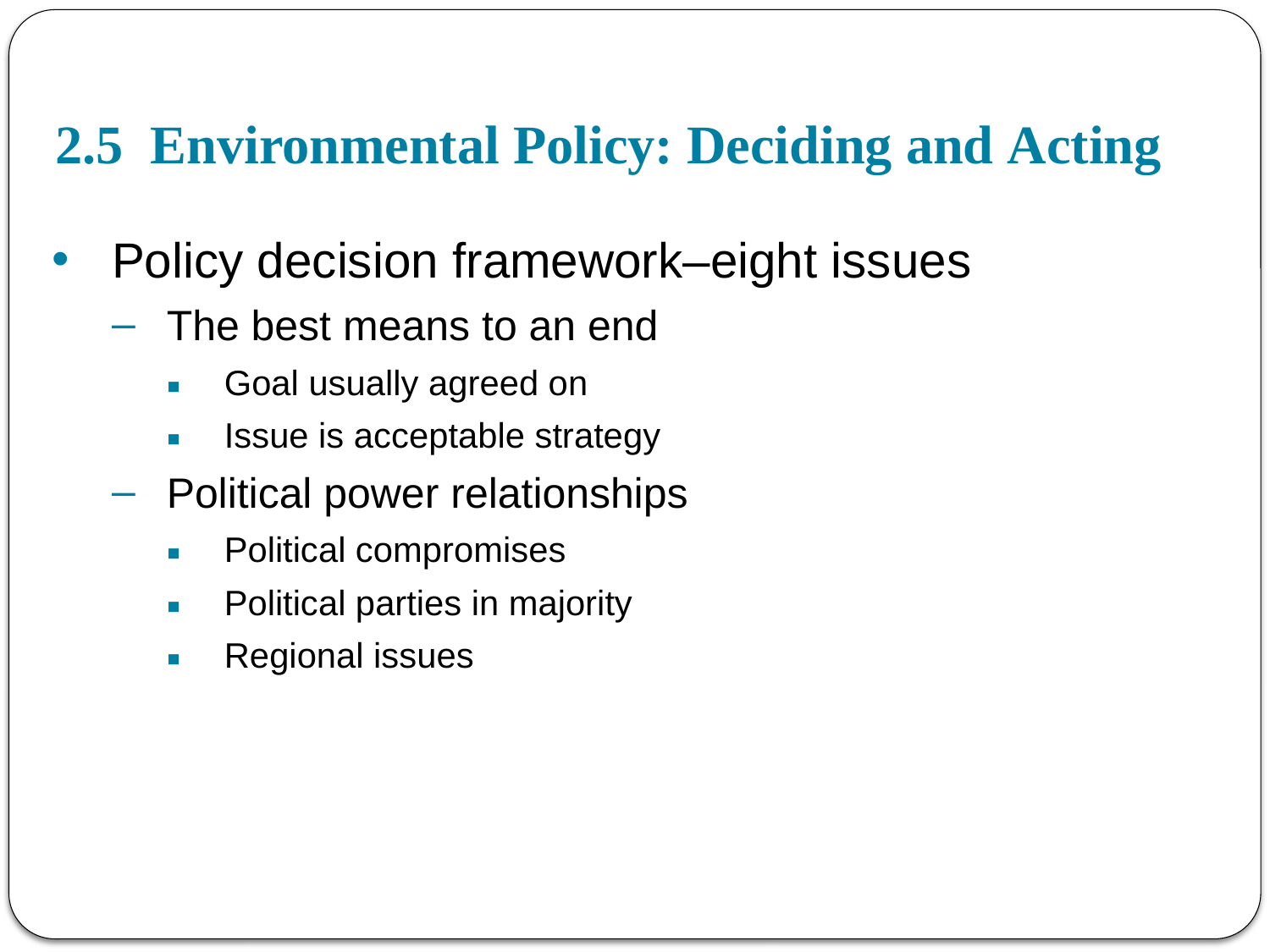

# 2.5  Environmental Policy: Deciding and Acting
Policy decision framework–eight issues
The best means to an end
Goal usually agreed on
Issue is acceptable strategy
Political power relationships
Political compromises
Political parties in majority
Regional issues